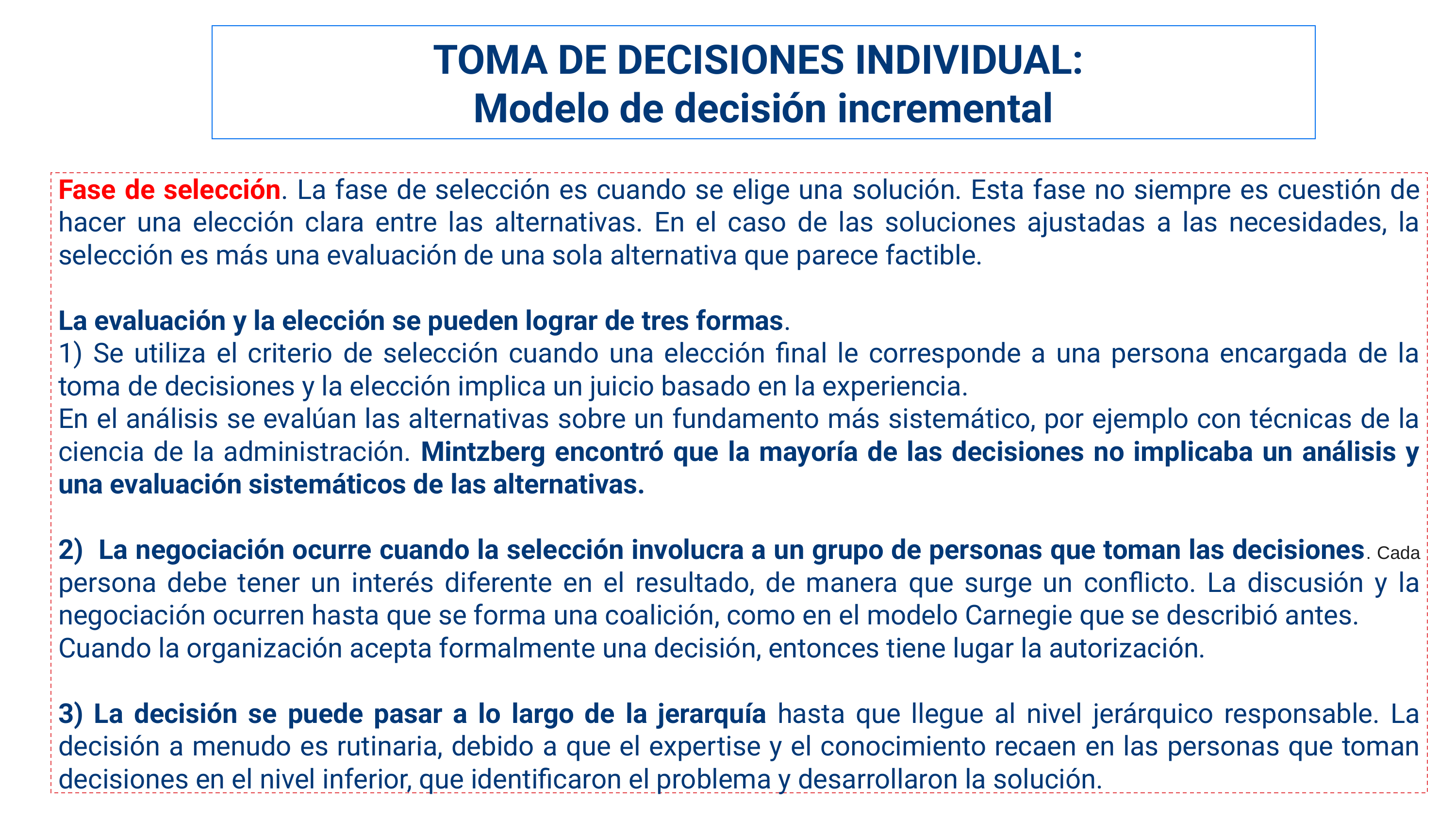

TOMA DE DECISIONES INDIVIDUAL:
Modelo de decisión incremental
Fase de selección. La fase de selección es cuando se elige una solución. Esta fase no siempre es cuestión de hacer una elección clara entre las alternativas. En el caso de las soluciones ajustadas a las necesidades, la selección es más una evaluación de una sola alternativa que parece factible.

La evaluación y la elección se pueden lograr de tres formas.
1) Se utiliza el criterio de selección cuando una elección final le corresponde a una persona encargada de la toma de decisiones y la elección implica un juicio basado en la experiencia.
En el análisis se evalúan las alternativas sobre un fundamento más sistemático, por ejemplo con técnicas de la ciencia de la administración. Mintzberg encontró que la mayoría de las decisiones no implicaba un análisis y una evaluación sistemáticos de las alternativas.

2)  La negociación ocurre cuando la selección involucra a un grupo de personas que toman las decisiones. Cada persona debe tener un interés diferente en el resultado, de manera que surge un conflicto. La discusión y la negociación ocurren hasta que se forma una coalición, como en el modelo Carnegie que se describió antes.
Cuando la organización acepta formalmente una decisión, entonces tiene lugar la autorización.

3) La decisión se puede pasar a lo largo de la jerarquía hasta que llegue al nivel jerárquico responsable. La decisión a menudo es rutinaria, debido a que el expertise y el conocimiento recaen en las personas que toman decisiones en el nivel inferior, que identificaron el problema y desarrollaron la solución.